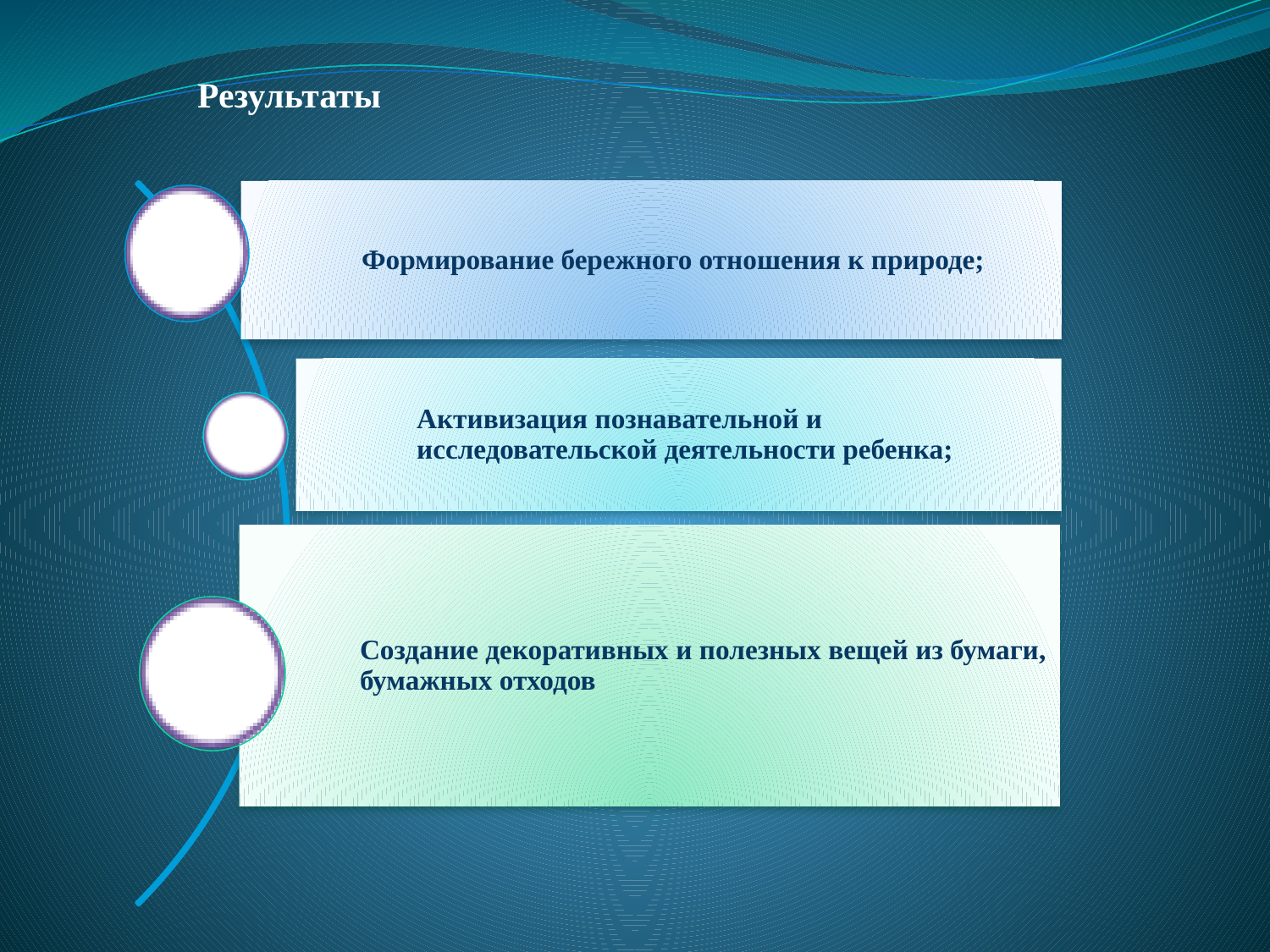

Результаты
Формирование бережного отношения к природе;
Активизация познавательной и исследовательской деятельности ребенка;
Создание декоративных и полезных вещей из бумаги,  бумажных отходов